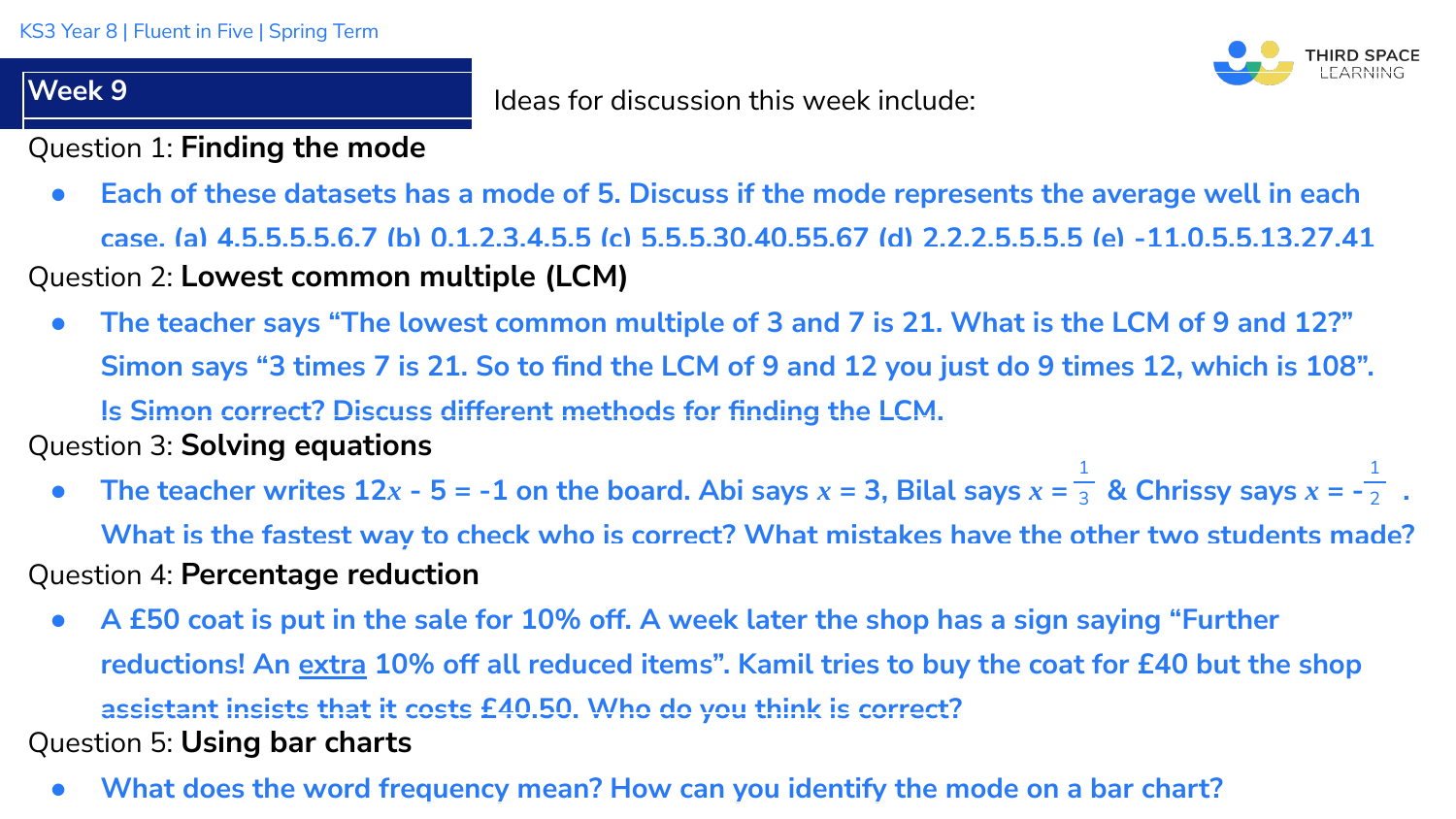

Week 9
| Ideas for discussion this week include: |
| --- |
| Question 1: Finding the mode Each of these datasets has a mode of 5. Discuss if the mode represents the average well in each case. (a) 4,5,5,5,5,6,7 (b) 0,1,2,3,4,5,5 (c) 5,5,5,30,40,55,67 (d) 2,2,2,5,5,5,5 (e) -11,0,5,5,13,27,41 |
| Question 2: Lowest common multiple (LCM) The teacher says “The lowest common multiple of 3 and 7 is 21. What is the LCM of 9 and 12?” Simon says “3 times 7 is 21. So to find the LCM of 9 and 12 you just do 9 times 12, which is 108”. Is Simon correct? Discuss different methods for finding the LCM. |
| Question 3: Solving equations The teacher writes 12x - 5 = -1 on the board. Abi says x = 3, Bilal says x = & Chrissy says x = - . What is the fastest way to check who is correct? What mistakes have the other two students made? |
| Question 4: Percentage reduction A £50 coat is put in the sale for 10% off. A week later the shop has a sign saying “Further reductions! An extra 10% off all reduced items”. Kamil tries to buy the coat for £40 but the shop assistant insists that it costs £40.50. Who do you think is correct? |
| Question 5: Using bar charts What does the word frequency mean? How can you identify the mode on a bar chart? |
1
3
1
2